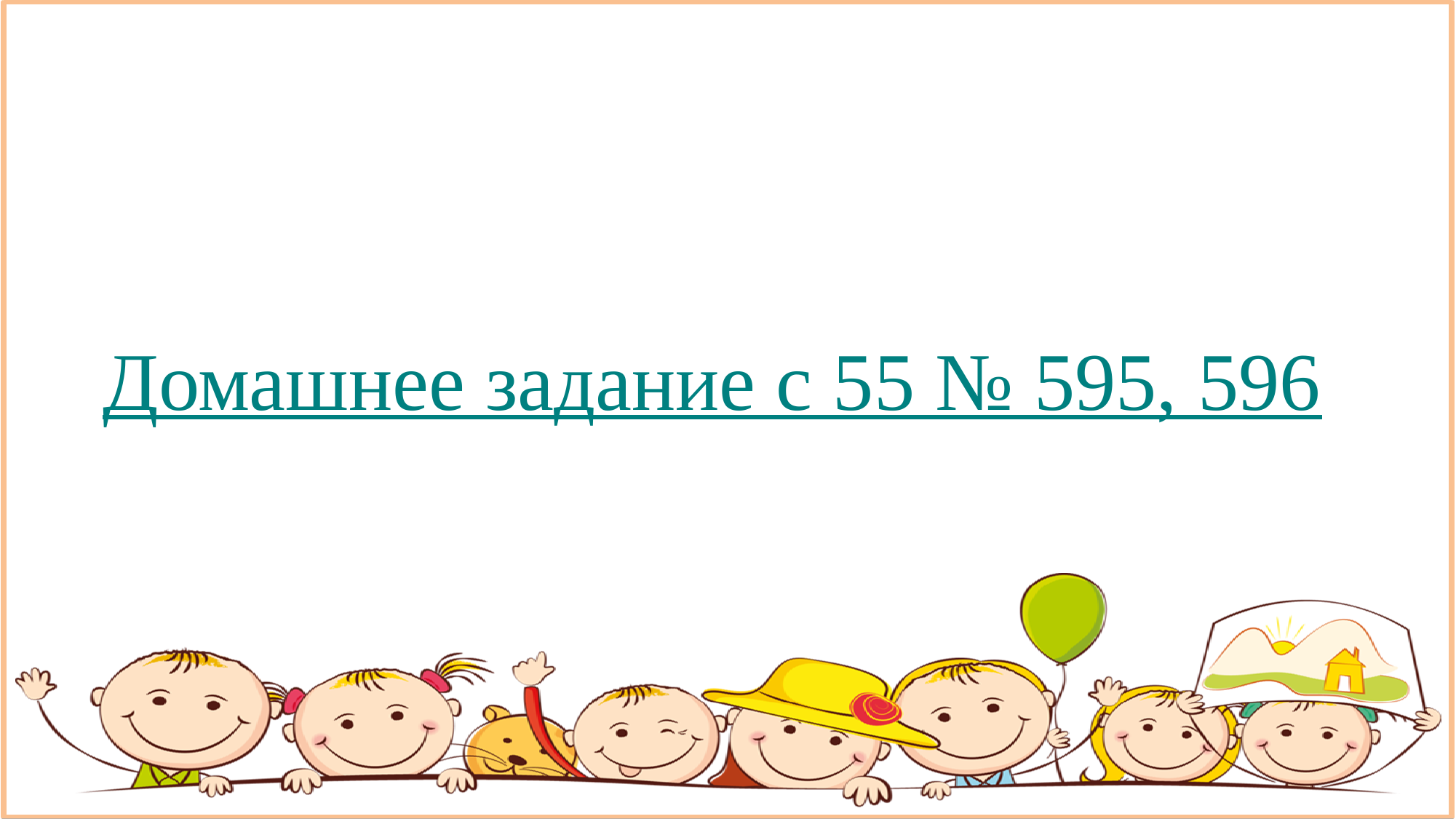

#
Домашнее задание с 55 № 595, 596